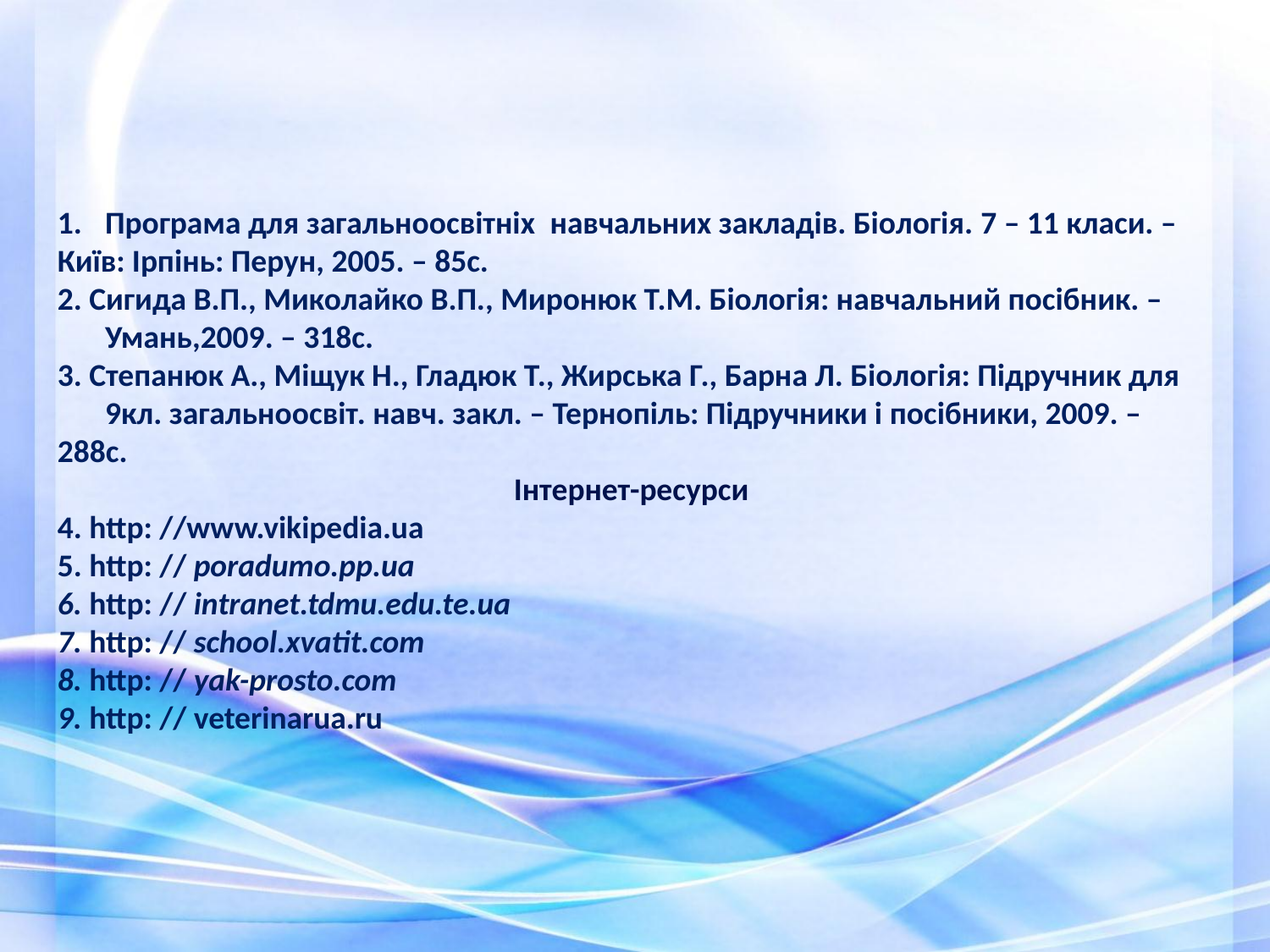

Список використаних джерел
Програма для загальноосвітніх  навчальних закладів. Біологія. 7 – 11 класи. –
Київ: Ірпінь: Перун, 2005. – 85с.
2. Сигида В.П., Миколайко В.П., Миронюк Т.М. Біологія: навчальний посібник. – Умань,2009. – 318с.
3. Степанюк А., Міщук Н., Гладюк Т., Жирська Г., Барна Л. Біологія: Підручник для 9кл. загальноосвіт. навч. закл. – Тернопіль: Підручники і посібники, 2009. –
288с.
Інтернет-ресурси
4. http: //www.vikipedia.ua
5. http: // poradumo.pp.ua
6. http: // intranet.tdmu.edu.te.ua
7. http: // school.xvatit.com
8. http: // yak-prosto.com
9. http: // veterinarua.ru